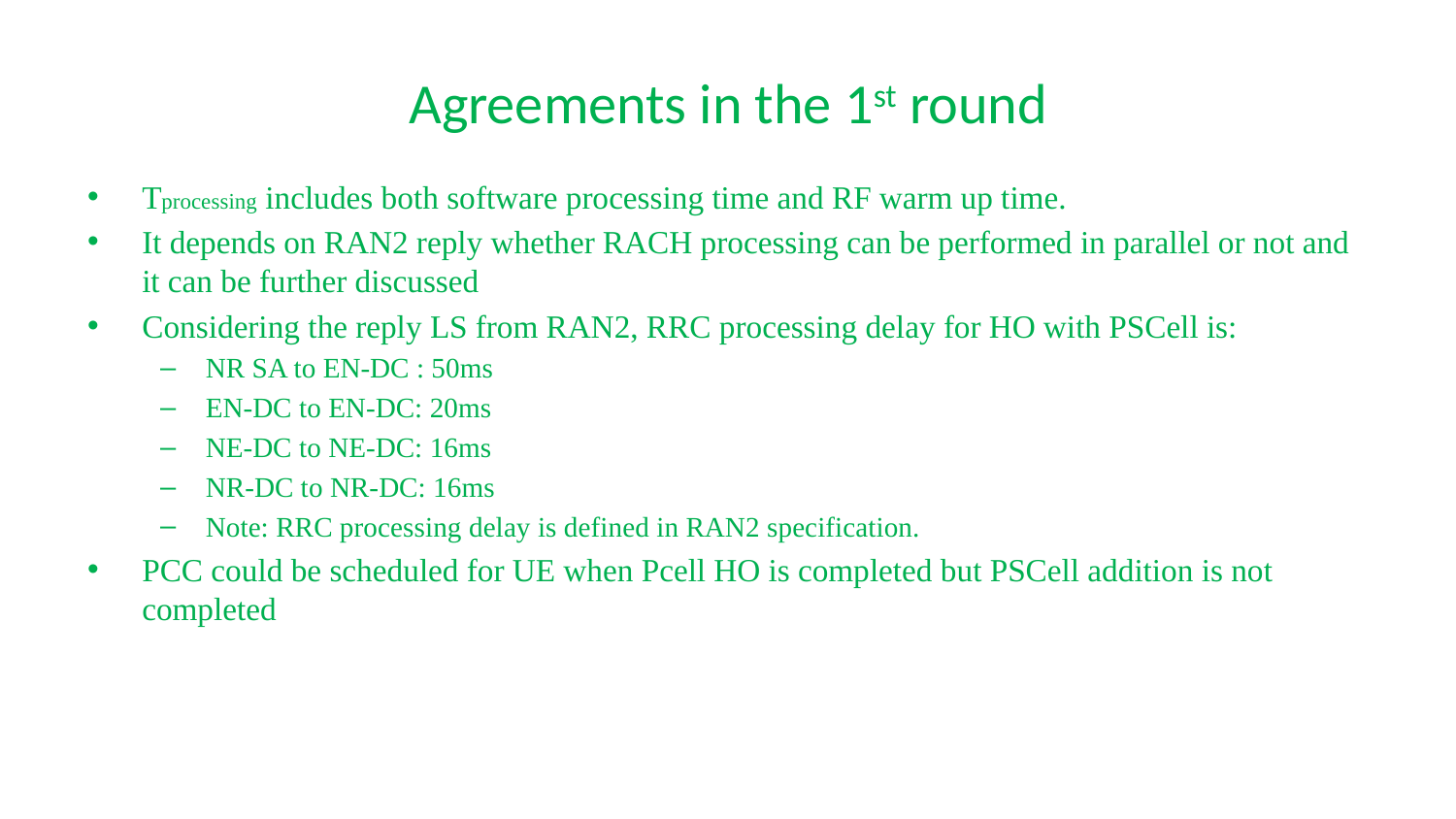

# Agreements in the 1st round
Tprocessing includes both software processing time and RF warm up time.
It depends on RAN2 reply whether RACH processing can be performed in parallel or not and it can be further discussed
Considering the reply LS from RAN2, RRC processing delay for HO with PSCell is:
NR SA to EN-DC : 50ms
EN-DC to EN-DC: 20ms
NE-DC to NE-DC: 16ms
NR-DC to NR-DC: 16ms
Note: RRC processing delay is defined in RAN2 specification.
PCC could be scheduled for UE when Pcell HO is completed but PSCell addition is not completed